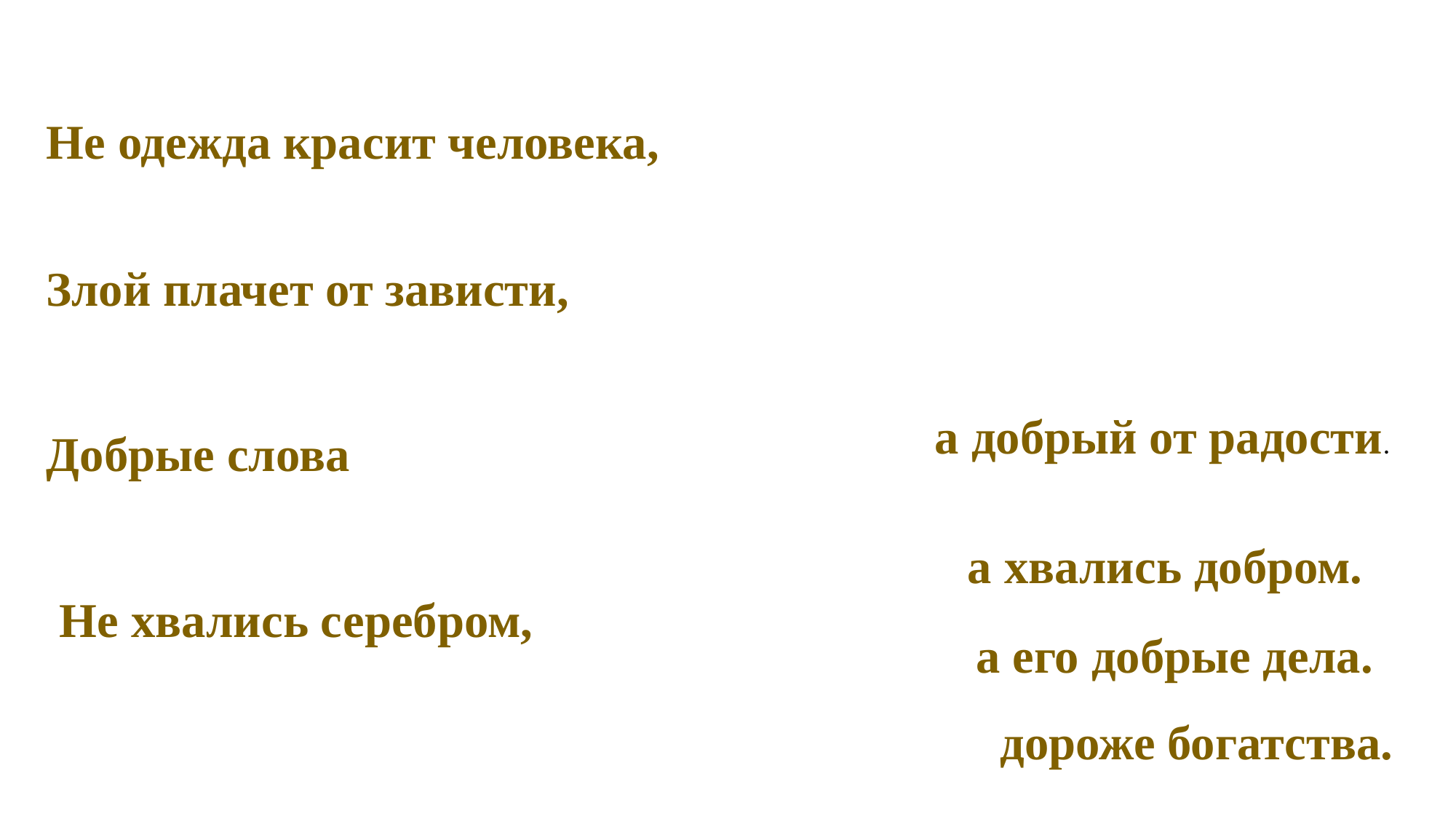

Не одежда красит человека,

Злой плачет от зависти,

а добрый от радости.

Добрые слова

а хвались добром.

Не хвались серебром,

а его добрые дела.

дороже богатства.